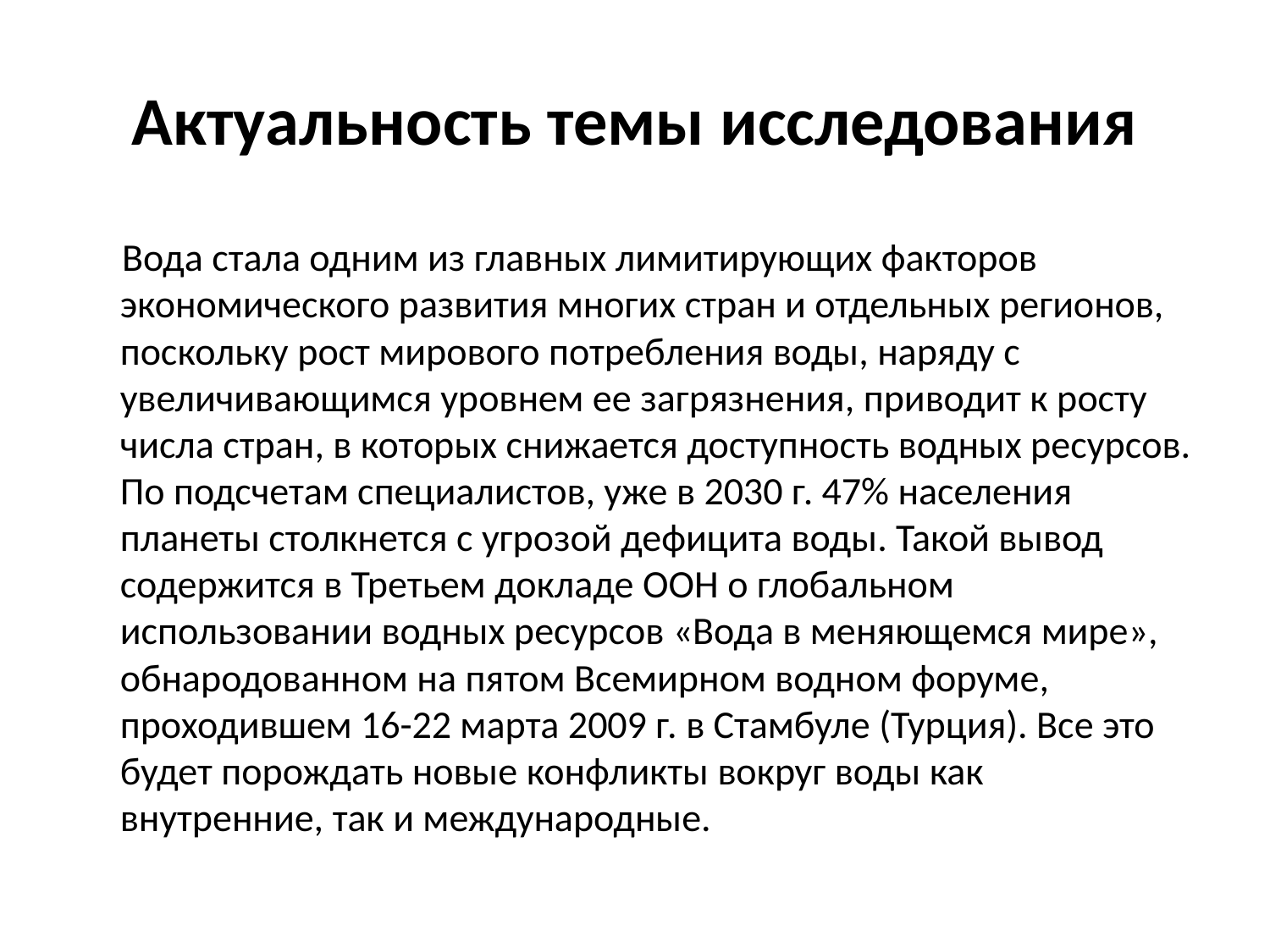

# Актуальность темы исследования
     Вода стала одним из главных лимитирующих факторов экономического развития многих стран и отдельных регионов, поскольку рост мирового потребления воды, наряду с увеличивающимся уровнем ее загрязнения, приводит к росту числа стран, в которых снижается доступность водных ресурсов. По подсчетам специалистов, уже в 2030 г. 47% населения планеты столкнется с угрозой дефицита воды. Такой вывод содержится в Третьем докладе ООН о глобальном использовании водных ресурсов «Вода в меняющемся мире», обнародованном на пятом Всемирном водном форуме, проходившем 16-22 марта 2009 г. в Стамбуле (Турция). Все это будет порождать новые конфликты вокруг воды как внутренние, так и международные.